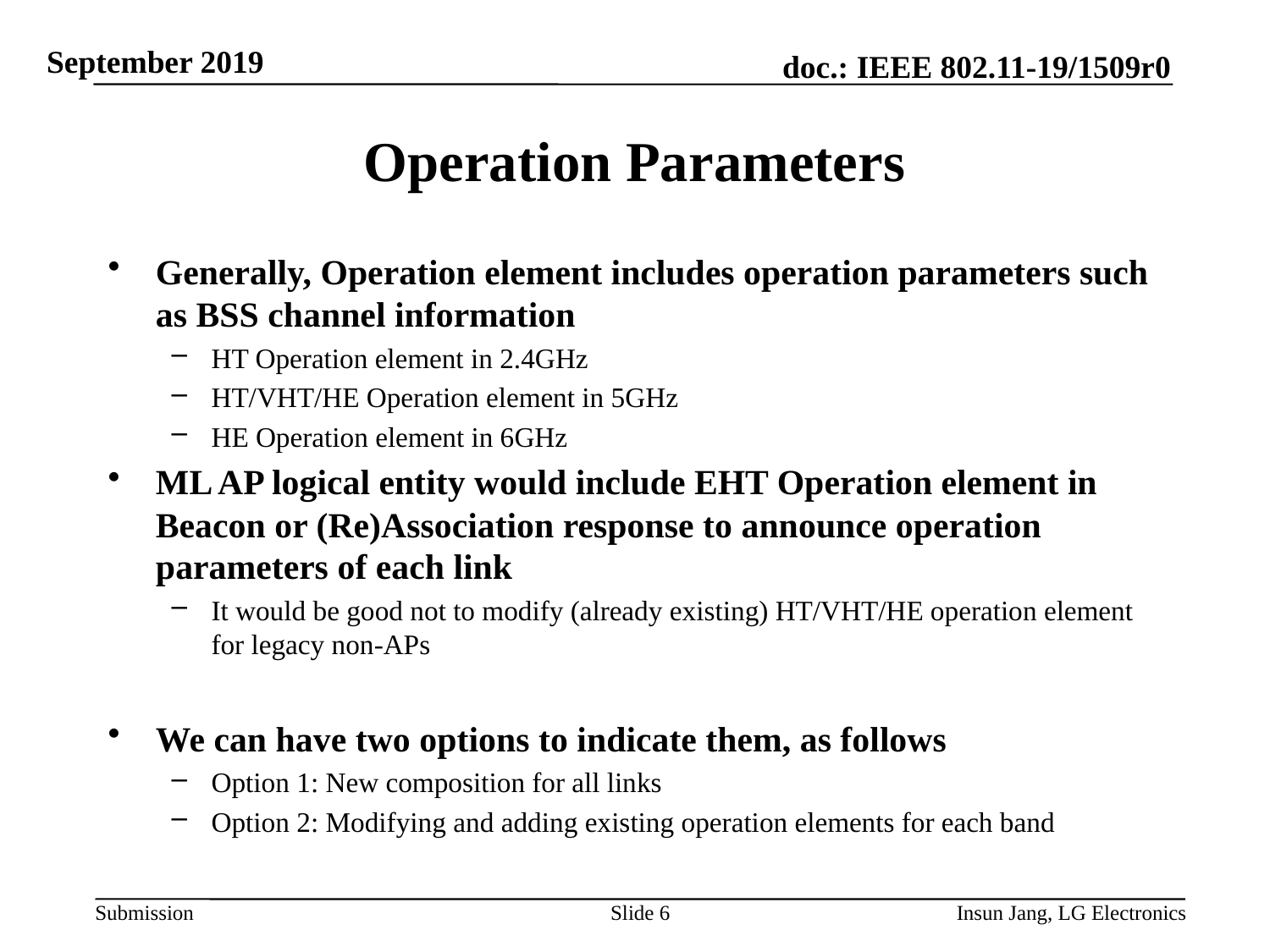

# Operation Parameters
Generally, Operation element includes operation parameters such as BSS channel information
HT Operation element in 2.4GHz
HT/VHT/HE Operation element in 5GHz
HE Operation element in 6GHz
ML AP logical entity would include EHT Operation element in Beacon or (Re)Association response to announce operation parameters of each link
It would be good not to modify (already existing) HT/VHT/HE operation element for legacy non-APs

We can have two options to indicate them, as follows
Option 1: New composition for all links
Option 2: Modifying and adding existing operation elements for each band

Slide 6
Insun Jang, LG Electronics